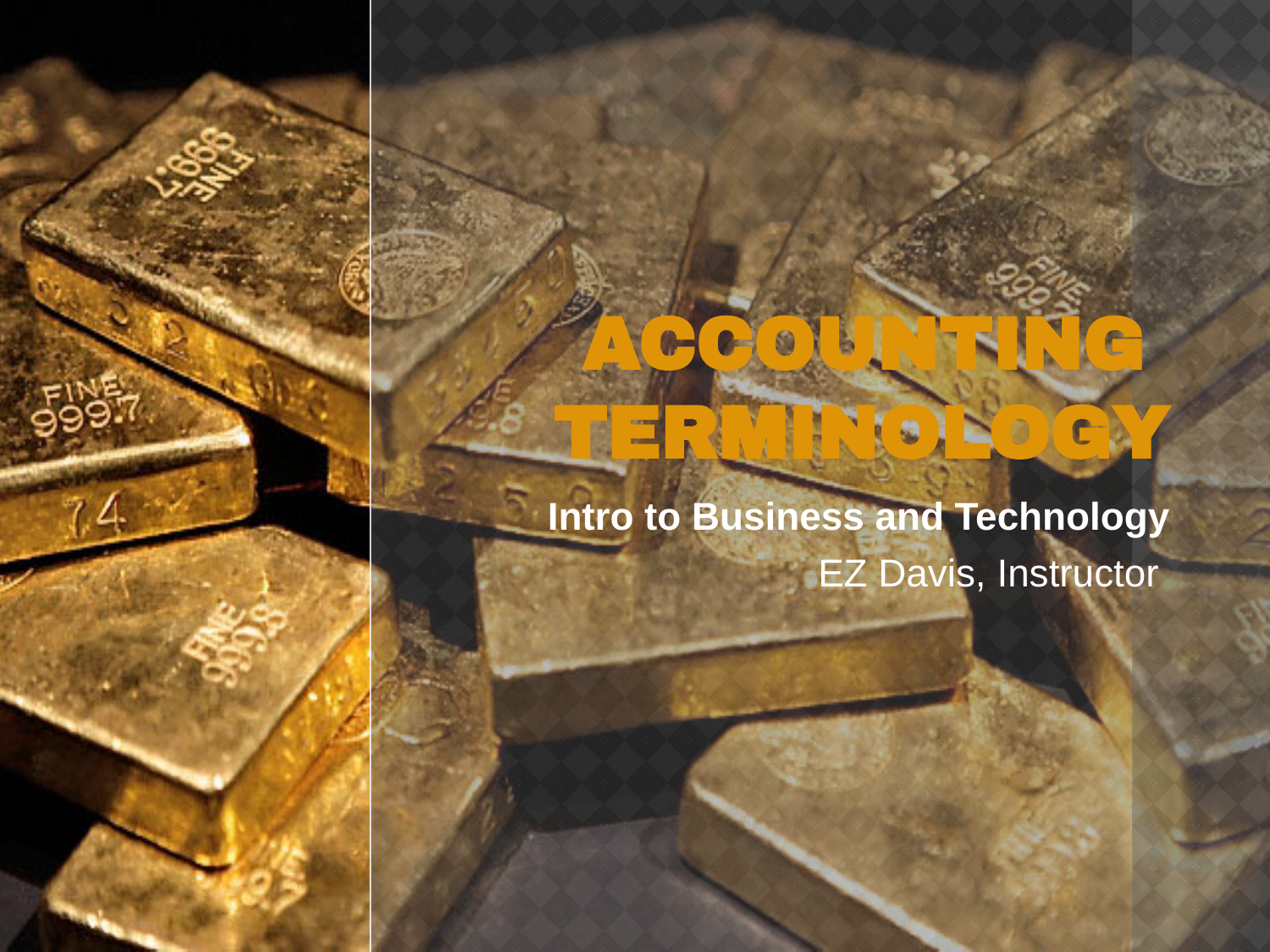

# Accounting Terminology
Intro to Business and Technology
EZ Davis, Instructor